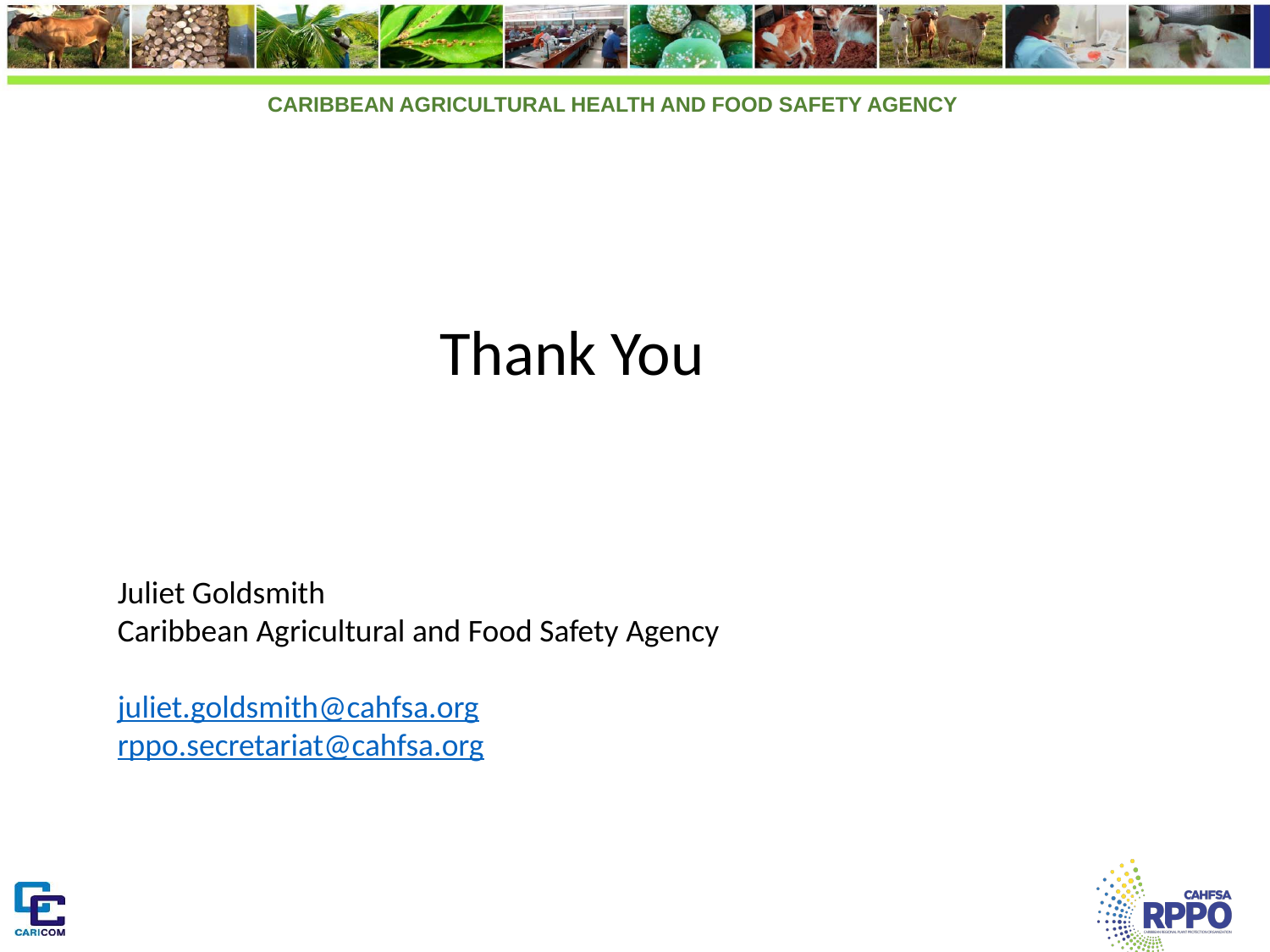

Thank You
Juliet Goldsmith
Caribbean Agricultural and Food Safety Agency

juliet.goldsmith@cahfsa.org
rppo.secretariat@cahfsa.org